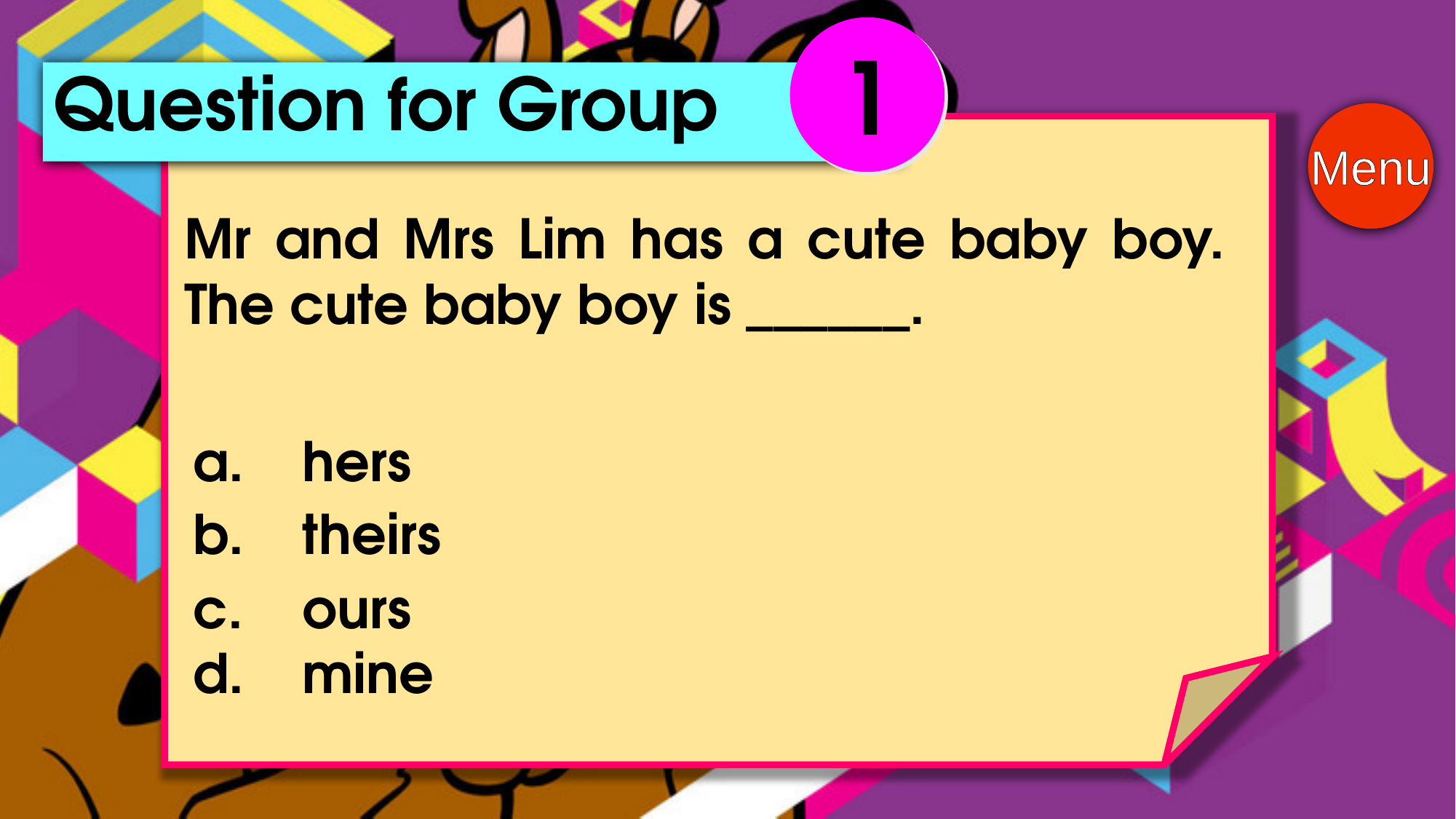

1
Question for Group

Menu
Mr and Mrs Lim has a cute baby boy. The cute baby boy is ______.

a.	hers
b.	theirs
c.	ours
d.	mine